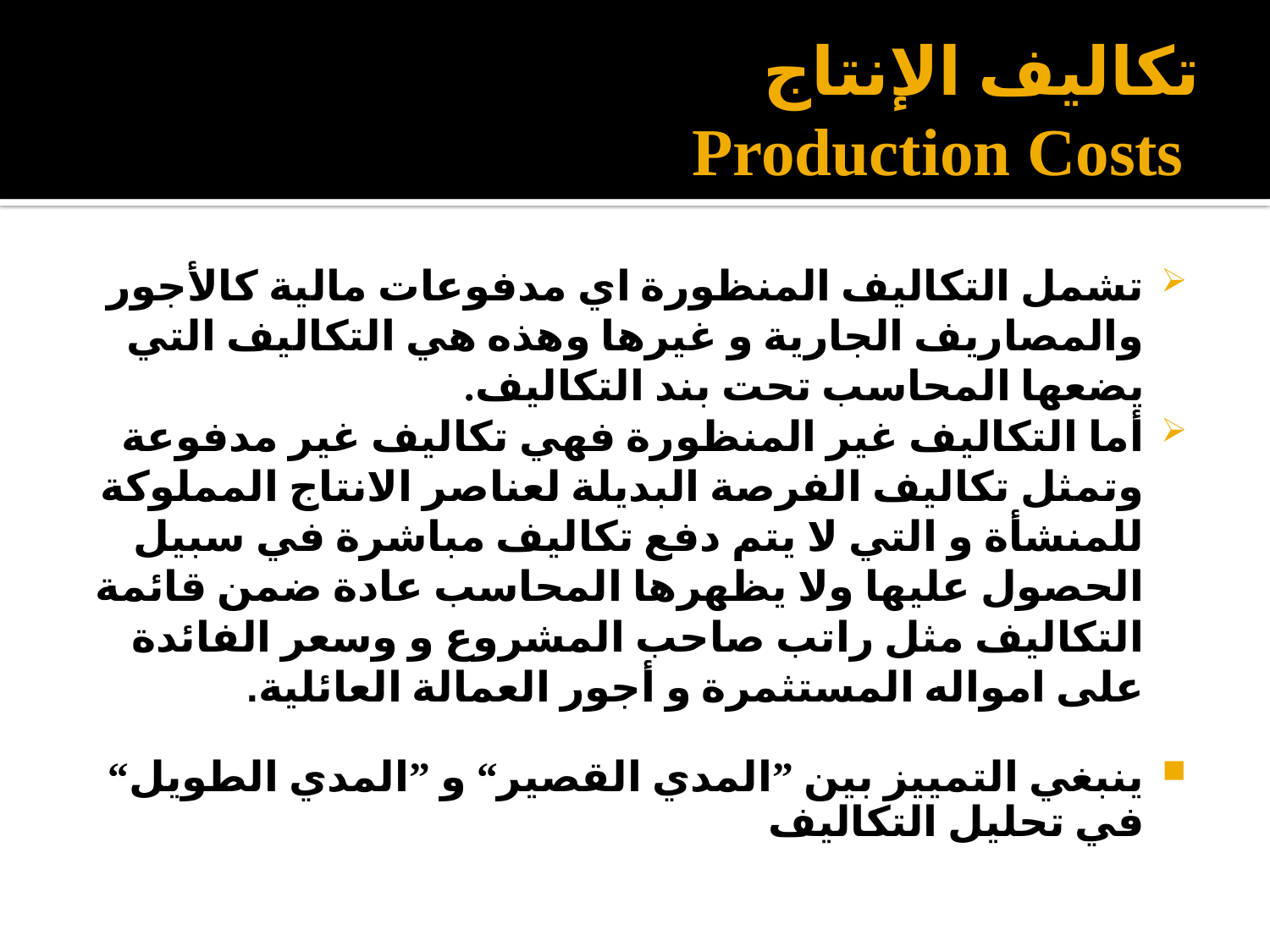

# تكاليف الإنتاج Production Costs
تشمل التكاليف المنظورة اي مدفوعات مالية كالأجور والمصاريف الجارية و غيرها وهذه هي التكاليف التي يضعها المحاسب تحت بند التكاليف.
أما التكاليف غير المنظورة فهي تكاليف غير مدفوعة وتمثل تكاليف الفرصة البديلة لعناصر الانتاج المملوكة للمنشأة و التي لا يتم دفع تكاليف مباشرة في سبيل الحصول عليها ولا يظهرها المحاسب عادة ضمن قائمة التكاليف مثل راتب صاحب المشروع و وسعر الفائدة على امواله المستثمرة و أجور العمالة العائلية.

ينبغي التمييز بين ”المدي القصير“ و ”المدي الطويل“ في تحليل التكاليف